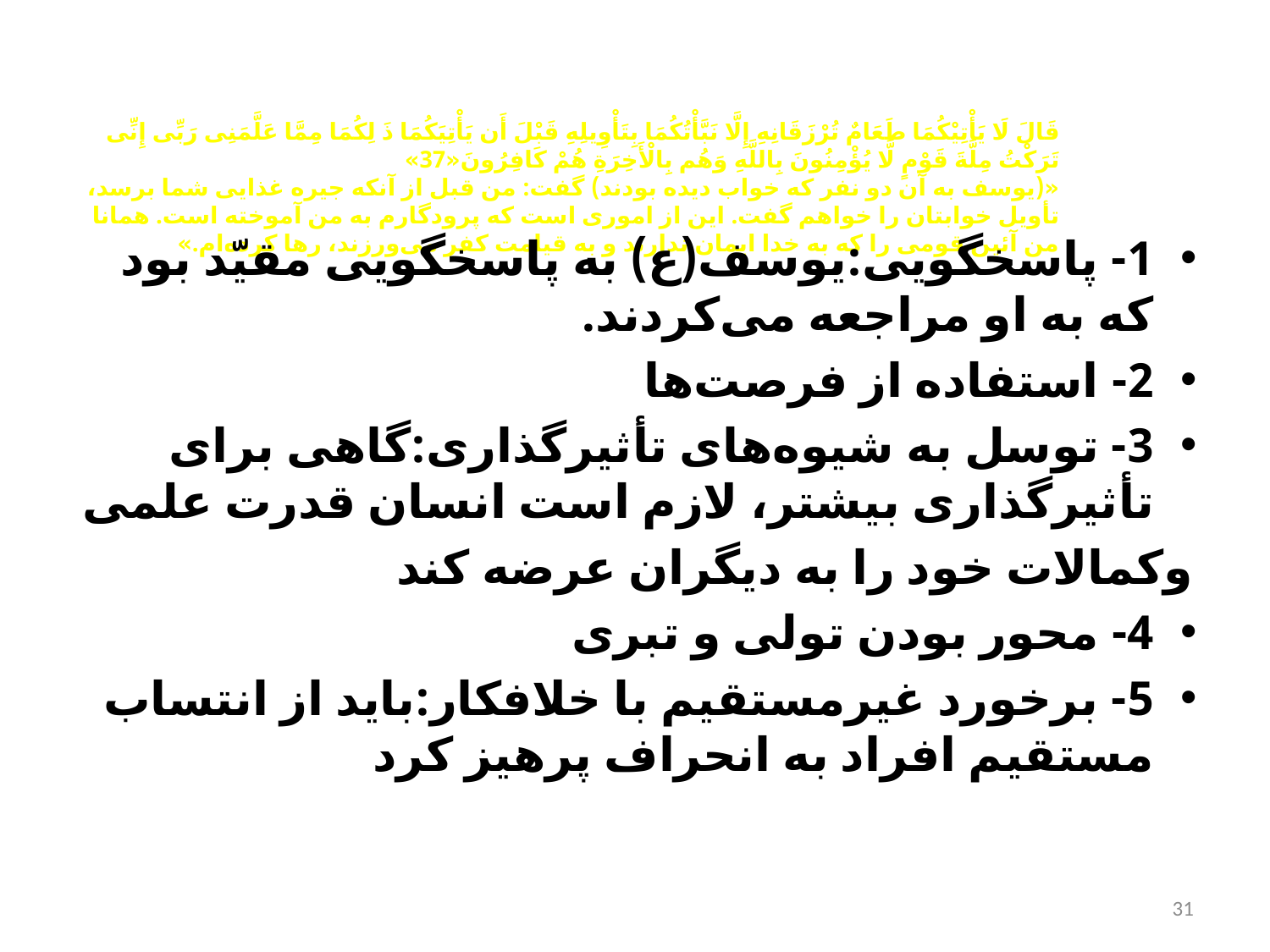

# قَالَ لَا یَأْتِیْكُمَا طَعَامٌ تُرْزَقَانِهِ إِلَّا نَبَّأْتُكُمَا بِتَأْوِیلِهِ قَبْلَ أَن یَأْتِیَكُمَا ذَ لِكُمَا مِمَّا عَلَّمَنِی رَبِّی إِنِّی تَرَكْتُ مِلَّةَ قَوْمٍ لَّا یُؤْمِنُونَ بِاللَّهِ وَهُم بِالْأَخِرَةِ هُمْ كَافِرُونَ«37» «(یوسف به آن دو نفر كه خواب دیده بودند) گفت: من قبل از آنكه جیره غذایی شما برسد، تأویل خوابتان را خواهم گفت. این از اموری است كه پرودگارم به من آموخته است. همانا من آئین قومی را كه به خدا ایمان ندارند و به قیامت كفر می‌ورزند، رها كرده‌ام.»
1- پاسخگویی:یوسف(ع) به پاسخگویی مقیّد بود که به او مراجعه می‌کردند.
2- استفاده از فرصت‌ها
3- توسل به شیوه‌های تأثیرگذاری:گاهی برای تأثیرگذاری بیشتر، لازم است انسان قدرت علمی
وكمالات خود را به دیگران عرضه كند
4- محور بودن تولی و تبری
5- برخورد غیرمستقیم با خلافكار:باید از انتساب مستقیم افراد به انحراف پرهیز كرد

31